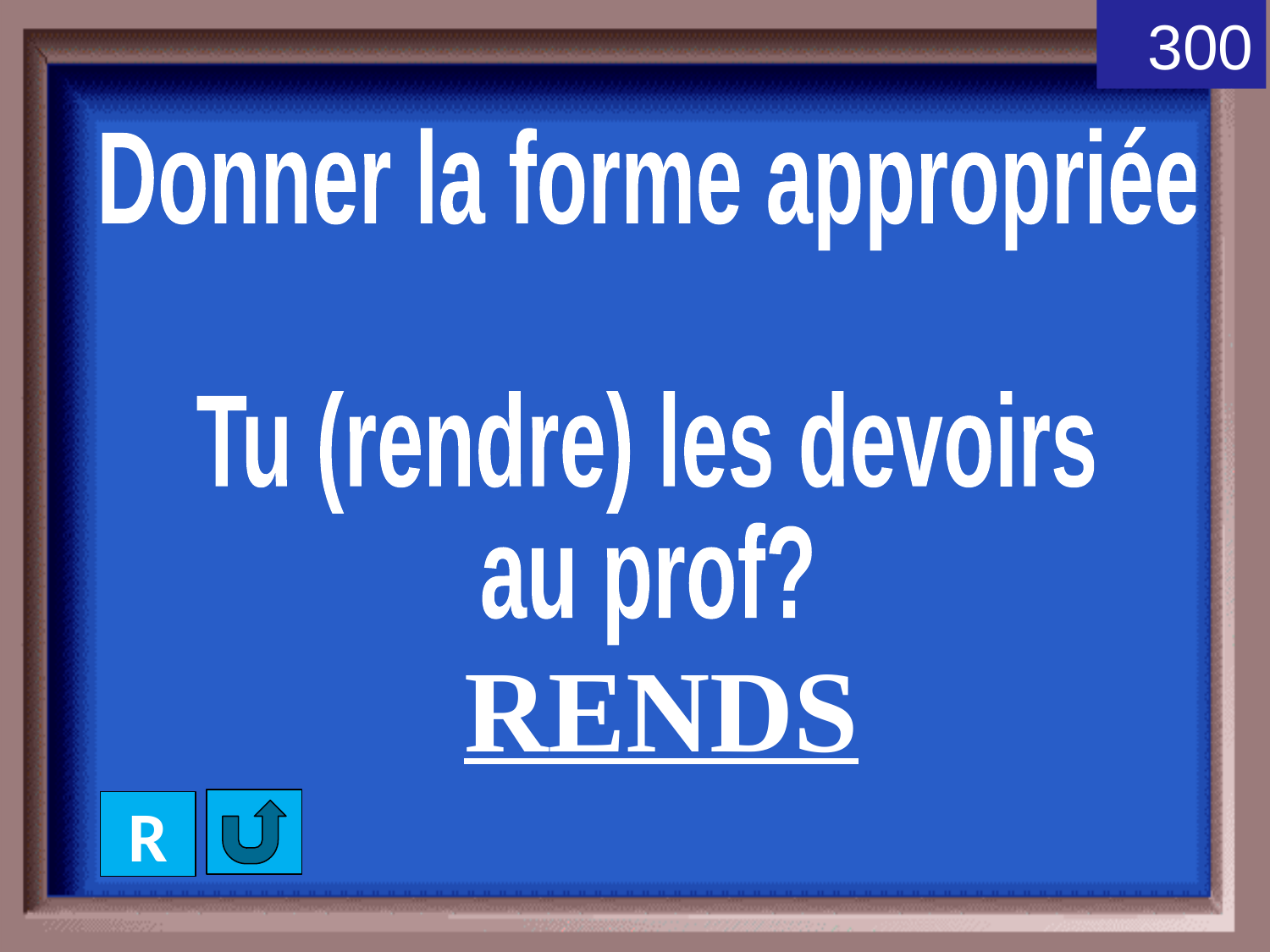

300
Donner la forme appropriée

Tu (rendre) les devoirs
au prof?
RENDS

R